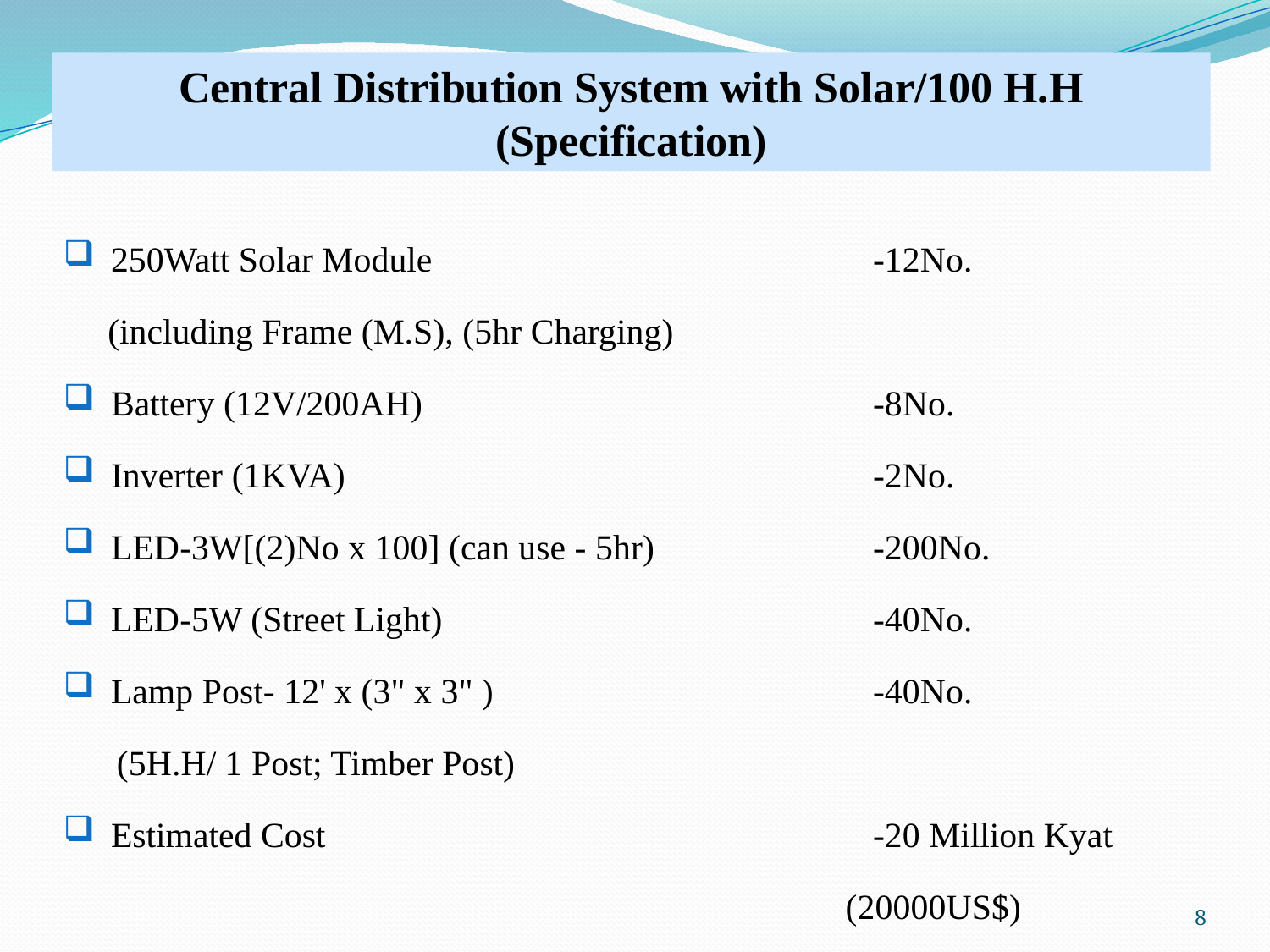

Central Distribution System with Solar/100 H.H (Specification)
250Watt Solar Module	-12No.
     (including Frame (M.S), (5hr Charging)
Battery (12V/200AH)	-8No.
Inverter (1KVA)	-2No.
LED-3W[(2)No x 100] (can use - 5hr)	-200No.
LED-5W (Street Light)	-40No.
Lamp Post- 12' x (3" x 3" )	-40No.
      (5H.H/ 1 Post; Timber Post)
Estimated Cost	-20 Million Kyat
                                                                                        (20000US$)
8